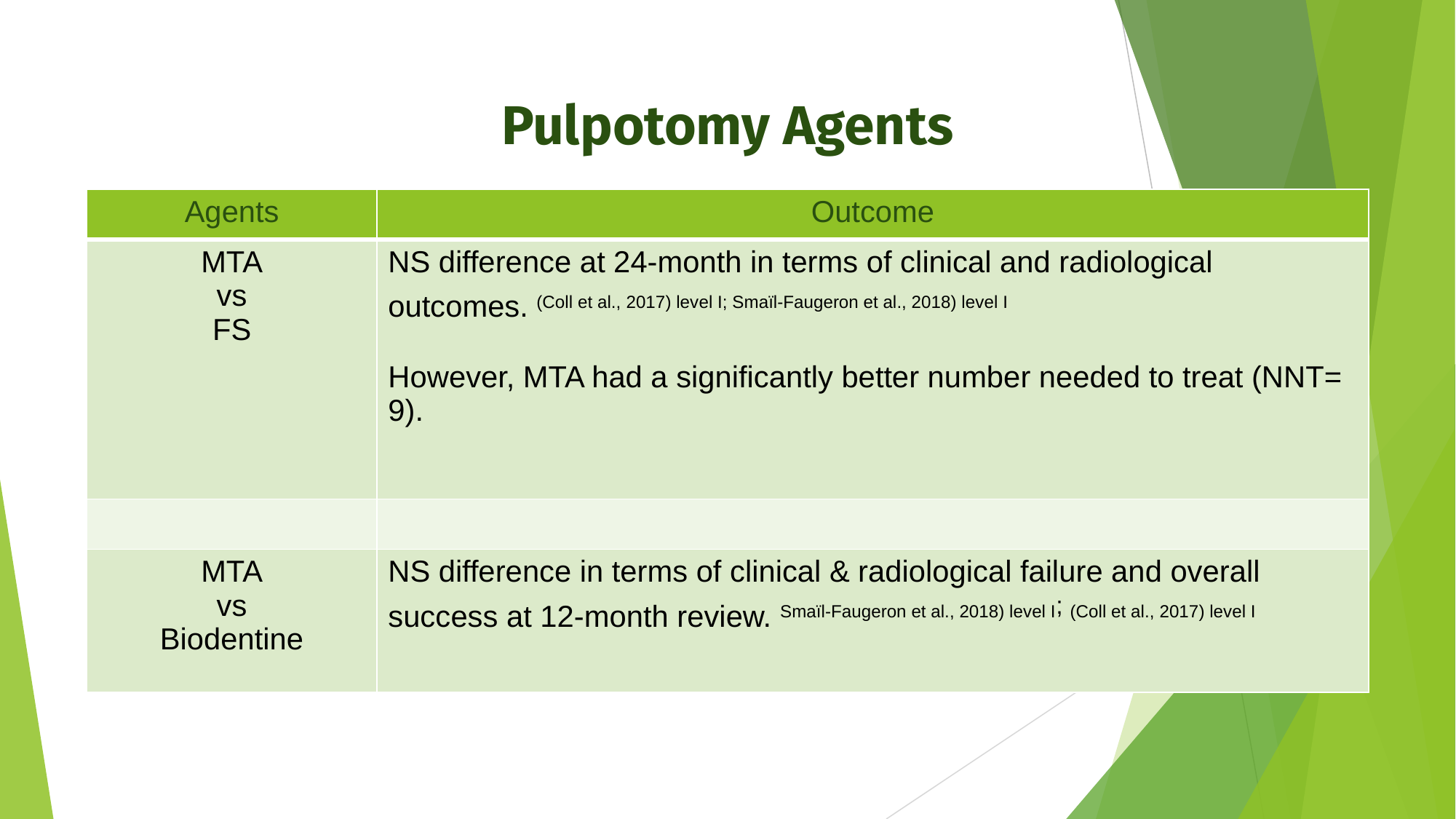

# Pulpotomy Agents
| Agents | Outcome |
| --- | --- |
| MTA vs FS | NS difference at 24-month in terms of clinical and radiological outcomes. (Coll et al., 2017) level I; Smaïl-Faugeron et al., 2018) level I However, MTA had a significantly better number needed to treat (NNT= 9). |
|  |  |
| MTA vs Biodentine | NS difference in terms of clinical & radiological failure and overall success at 12-month review. Smaïl-Faugeron et al., 2018) level I; (Coll et al., 2017) level I |